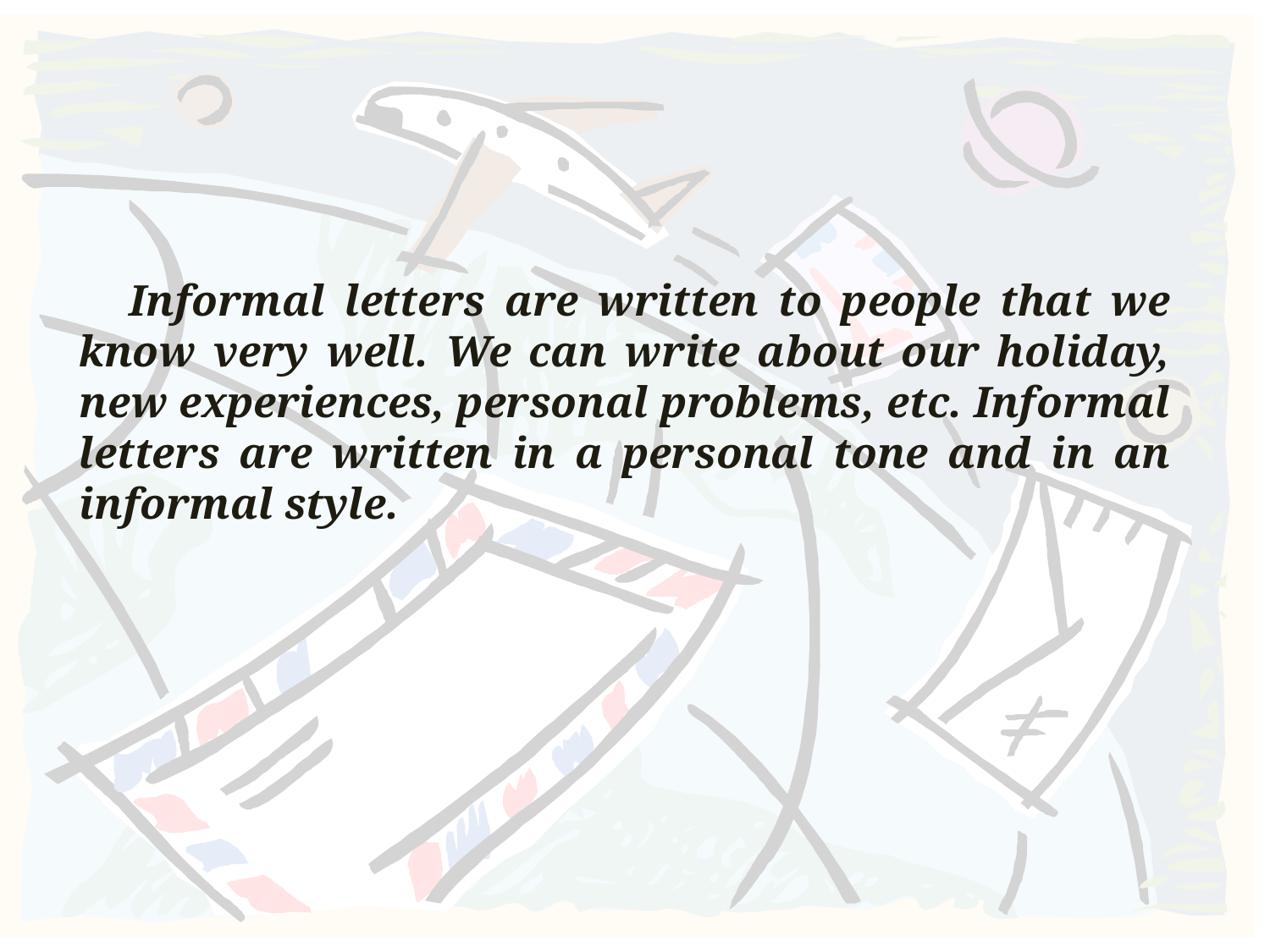

Informal letters are written to people that we know very well. We can write about our holiday, new experiences, personal problems, etc. Informal letters are written in a personal tone and in an informal style.